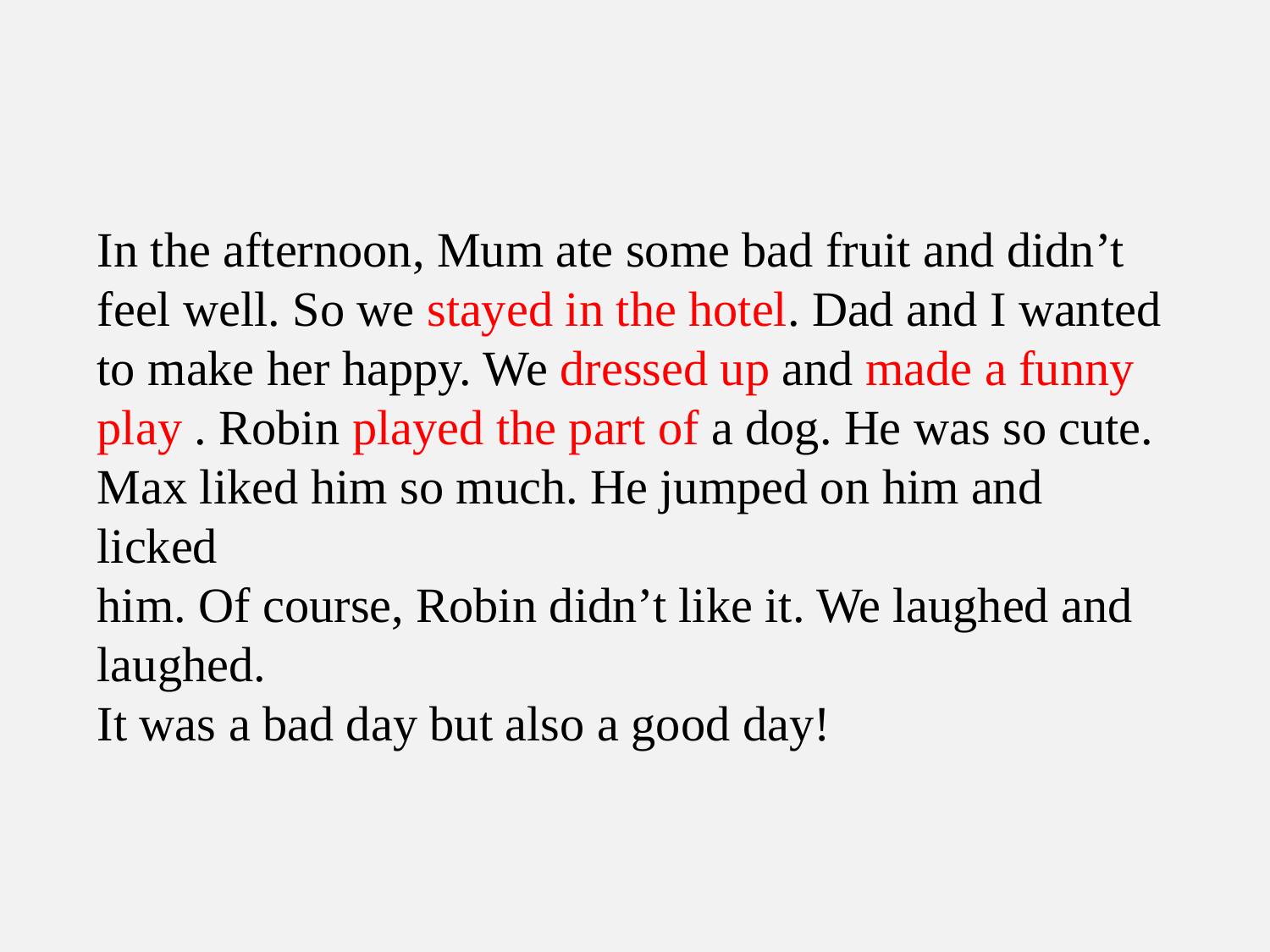

In the afternoon, Mum ate some bad fruit and didn’t
feel well. So we stayed in the hotel. Dad and I wanted
to make her happy. We dressed up and made a funny
play . Robin played the part of a dog. He was so cute.
Max liked him so much. He jumped on him and licked
him. Of course, Robin didn’t like it. We laughed and
laughed.
It was a bad day but also a good day!